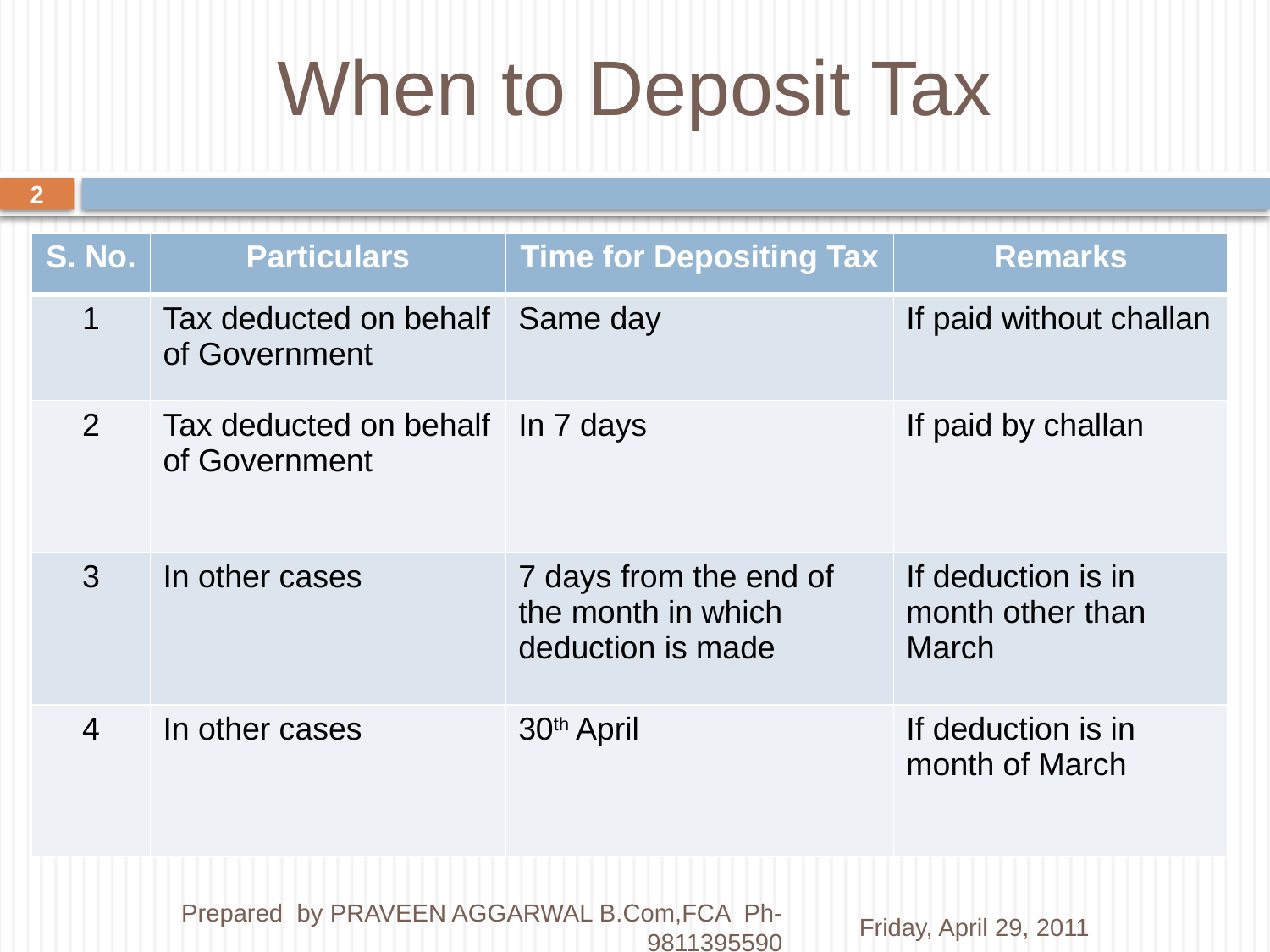

# When to Deposit Tax
2

| S. No. | Particulars | Time for Depositing Tax | Remarks |
| --- | --- | --- | --- |
| 1 | Tax deducted on behalf of Government | Same day | If paid without challan |
| 2 | Tax deducted on behalf of Government | In 7 days | If paid by challan |
| 3 | In other cases | 7 days from the end of the month in which deduction is made | If deduction is in month other than March |
| 4 | In other cases | 30th April | If deduction is in month of March |
Prepared  by PRAVEEN AGGARWAL B.Com,FCA  Ph-9811395590
Friday, April 29, 2011